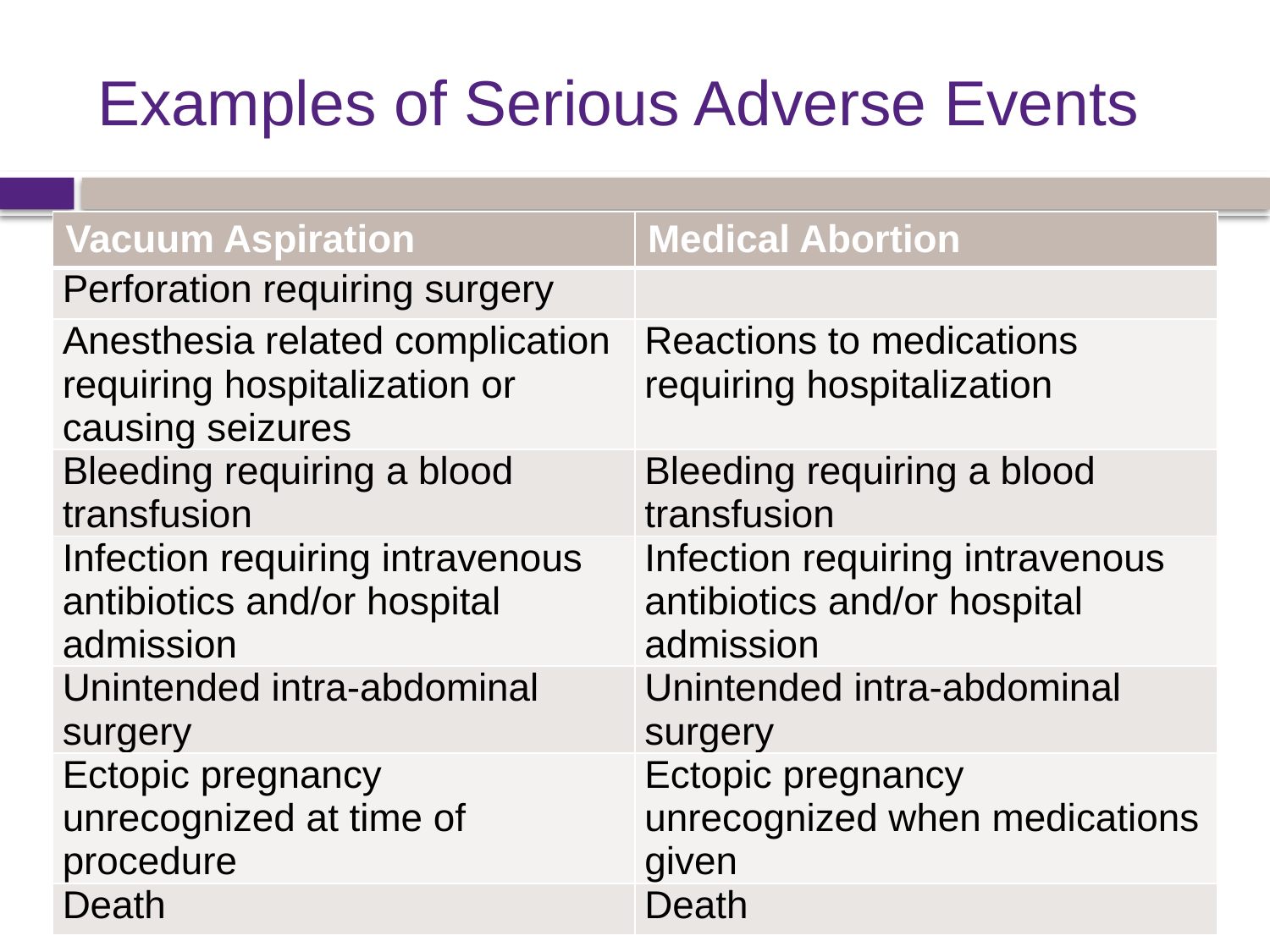

# Examples of Serious Adverse Events
| Vacuum Aspiration | Medical Abortion |
| --- | --- |
| Perforation requiring surgery |  |
| Anesthesia related complication requiring hospitalization or causing seizures | Reactions to medications requiring hospitalization |
| Bleeding requiring a blood transfusion | Bleeding requiring a blood transfusion |
| Infection requiring intravenous antibiotics and/or hospital admission | Infection requiring intravenous antibiotics and/or hospital admission |
| Unintended intra-abdominal surgery | Unintended intra-abdominal surgery |
| Ectopic pregnancy unrecognized at time of procedure | Ectopic pregnancy unrecognized when medications given |
| Death | Death |